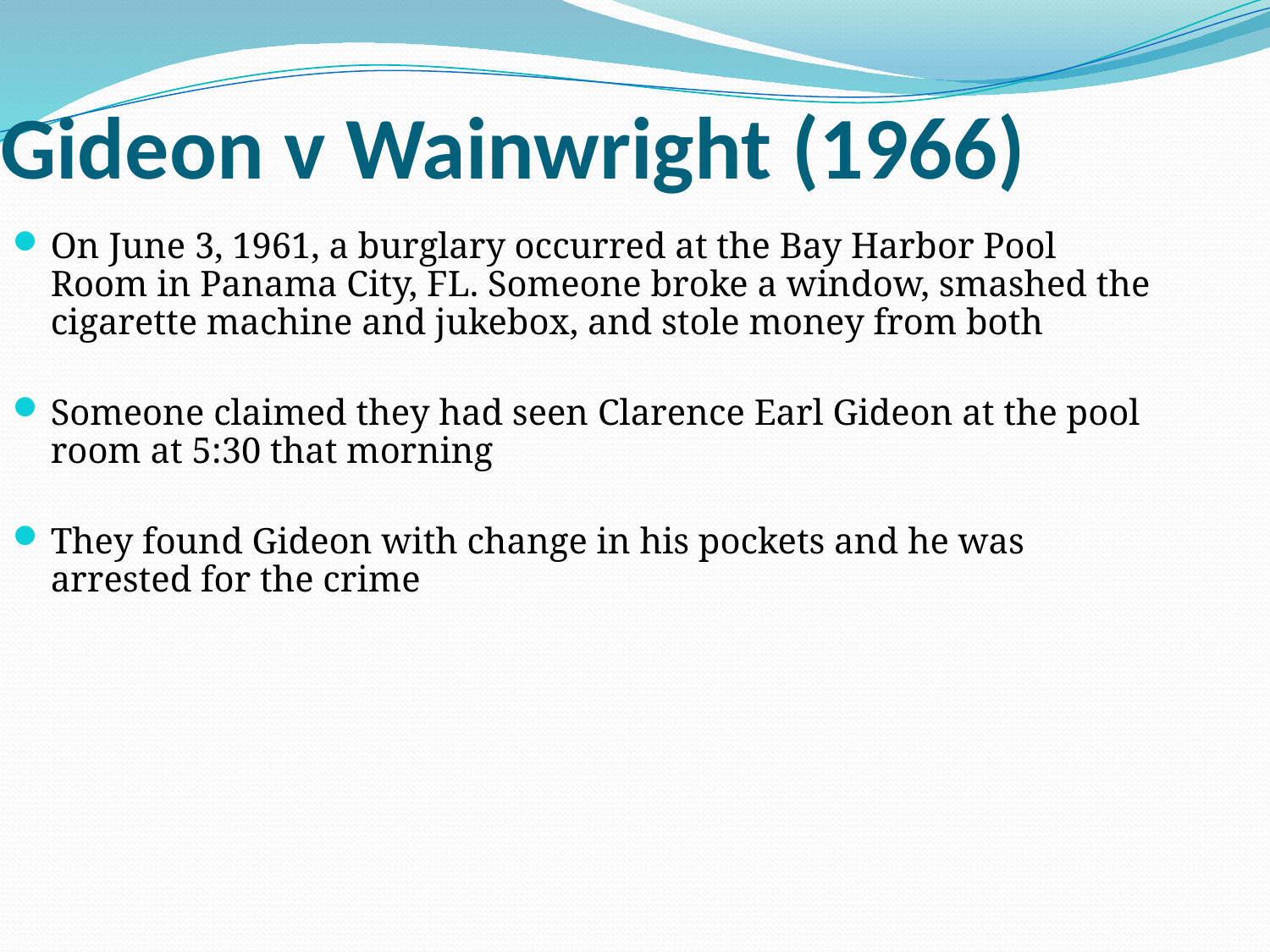

Gideon v Wainwright (1966)

On June 3, 1961, a burglary occurred at the Bay Harbor Pool Room in Panama City, FL. Someone broke a window, smashed the cigarette machine and jukebox, and stole money from both

Someone claimed they had seen Clarence Earl Gideon at the pool room at 5:30 that morning

They found Gideon with change in his pockets and he was arrested for the crime